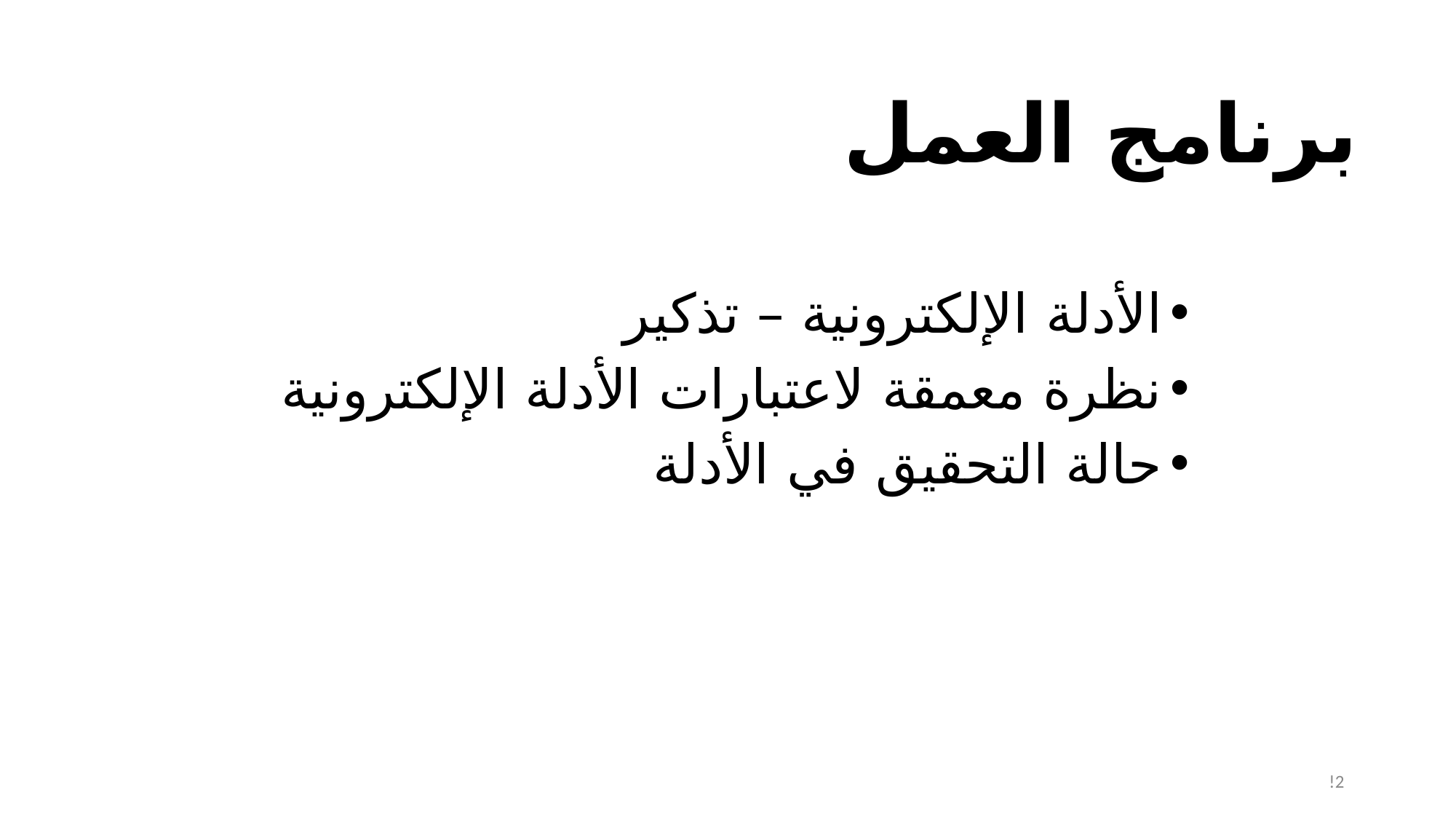

# برنامج العمل

الأدلة الإلكترونية – تذكير
نظرة معمقة لاعتبارات الأدلة الإلكترونية
حالة التحقيق في الأدلة
!2